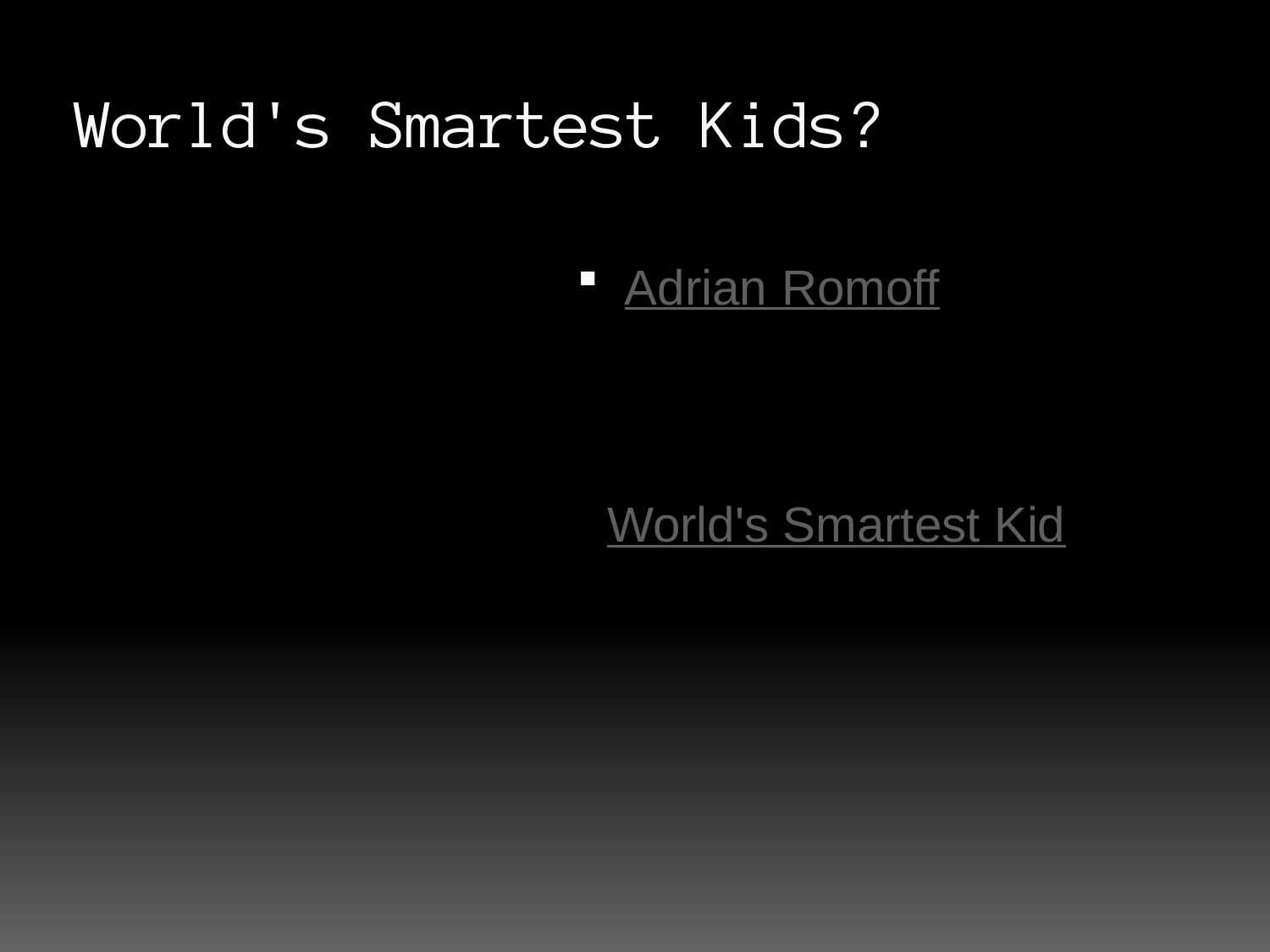

# World's Smartest Kids?
Adrian Romoff
World's Smartest Kid